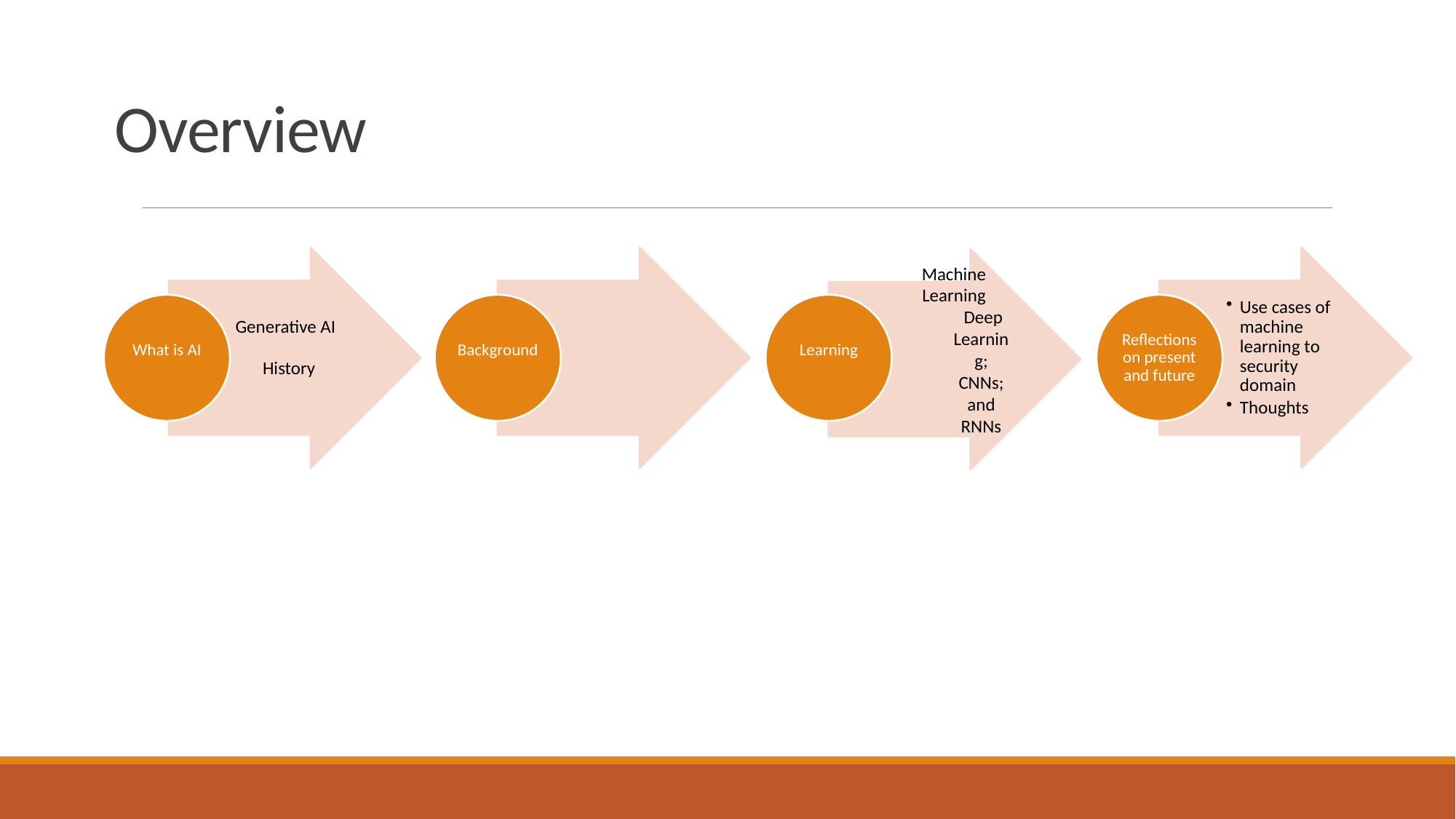

# Overview
Generative AI

History

Use cases of machine learning to security domain
Thoughts
Machine Learning
 Deep Learning; CNNs; and RNNs

What is AI

Background

Learning

Reflections on present and future